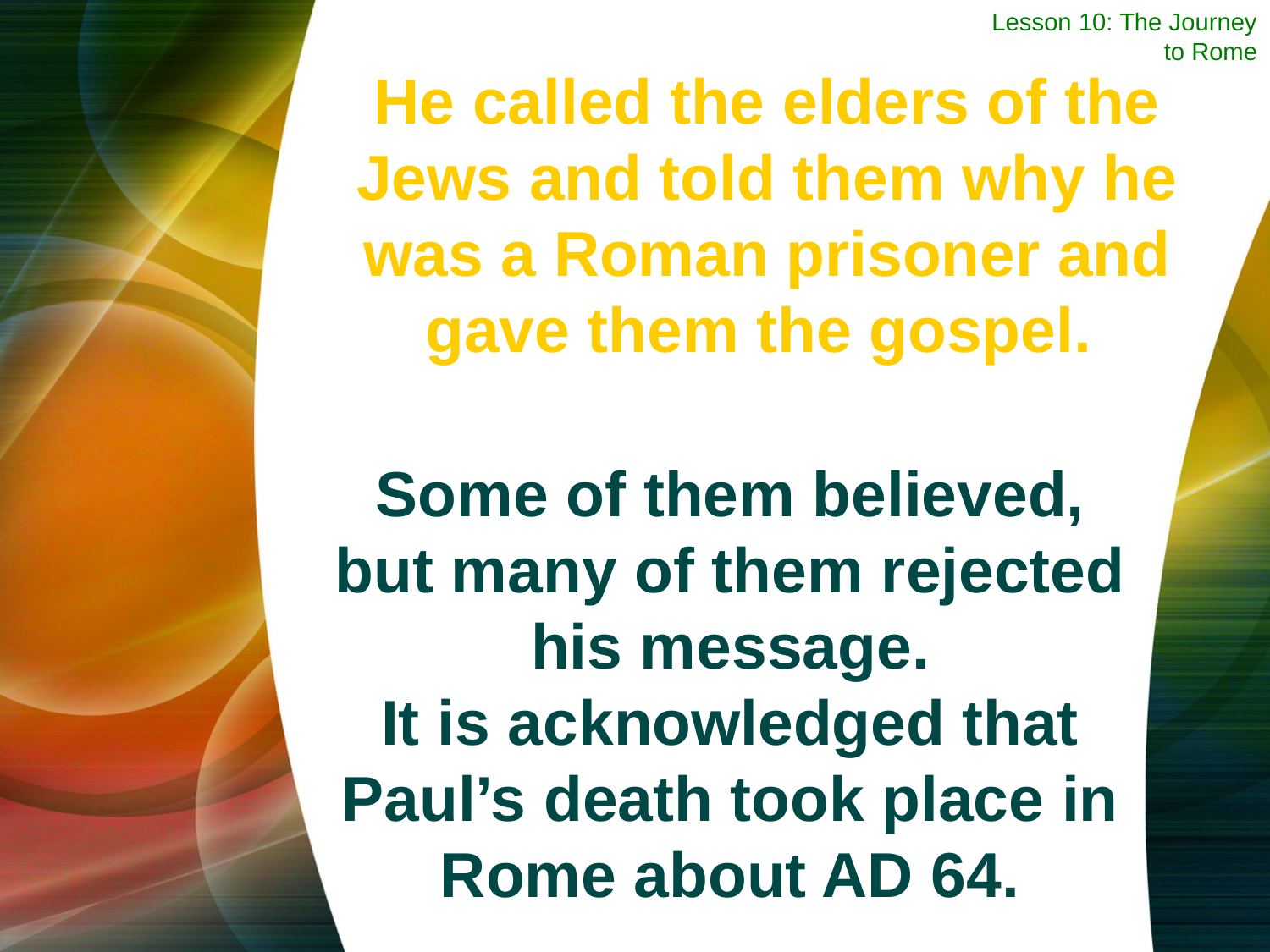

Lesson 10: The Journey to Rome
He called the elders of the Jews and told them why he was a Roman prisoner and gave them the gospel.
Some of them believed, but many of them rejected his message.
It is acknowledged that Paul’s death took place in Rome about AD 64.